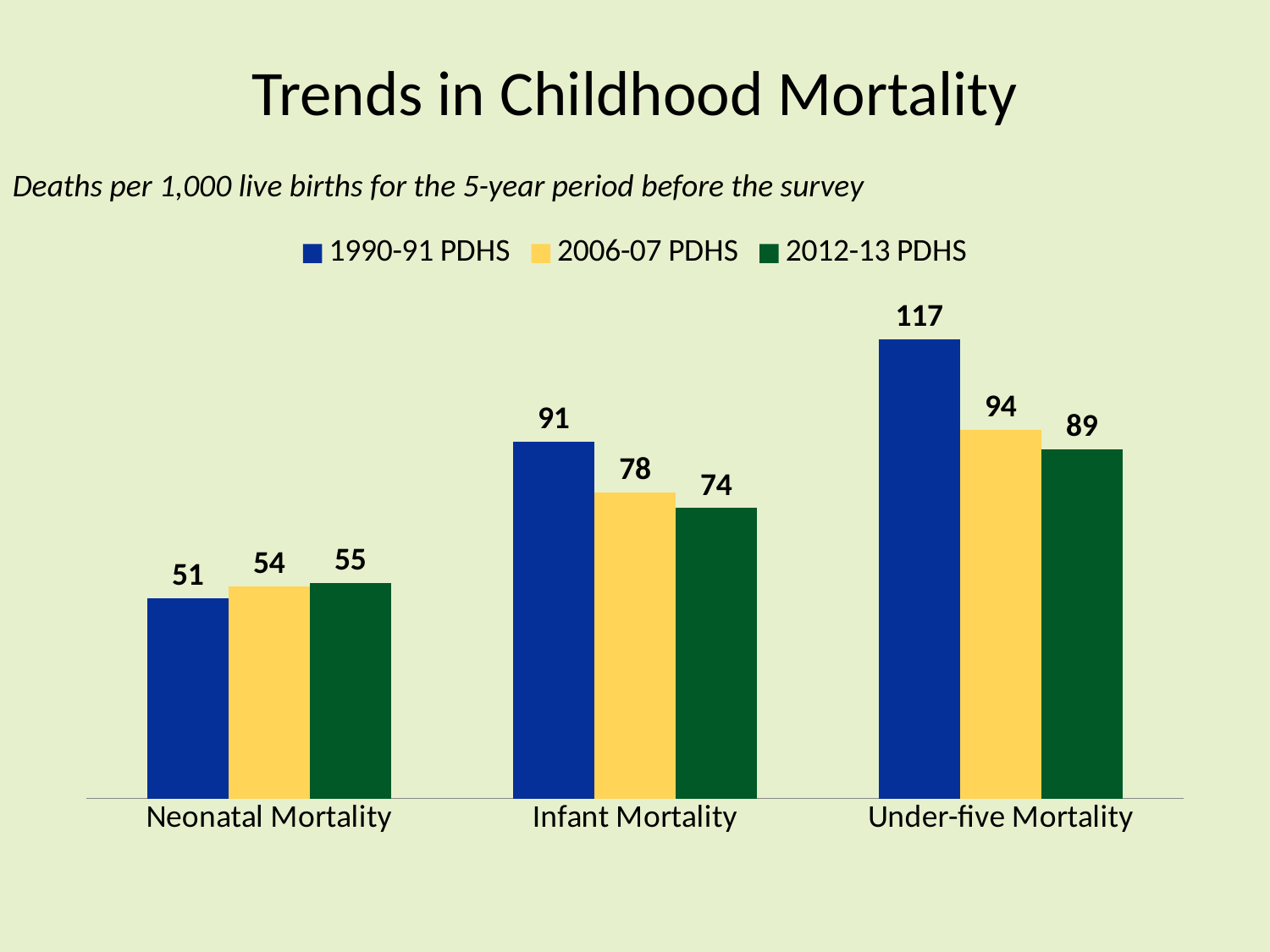

# Trends in Childhood Mortality
Deaths per 1,000 live births for the 5-year period before the survey

### Chart

| Category | 1990-91 PDHS | 2006-07 PDHS | 2012-13 PDHS |
|---|---|---|---|
| Neonatal Mortality | 51.0 | 54.0 | 55.0 |
| Infant Mortality | 91.0 | 78.0 | 74.0 |
| Under-five Mortality | 117.0 | 94.0 | 89.0 |